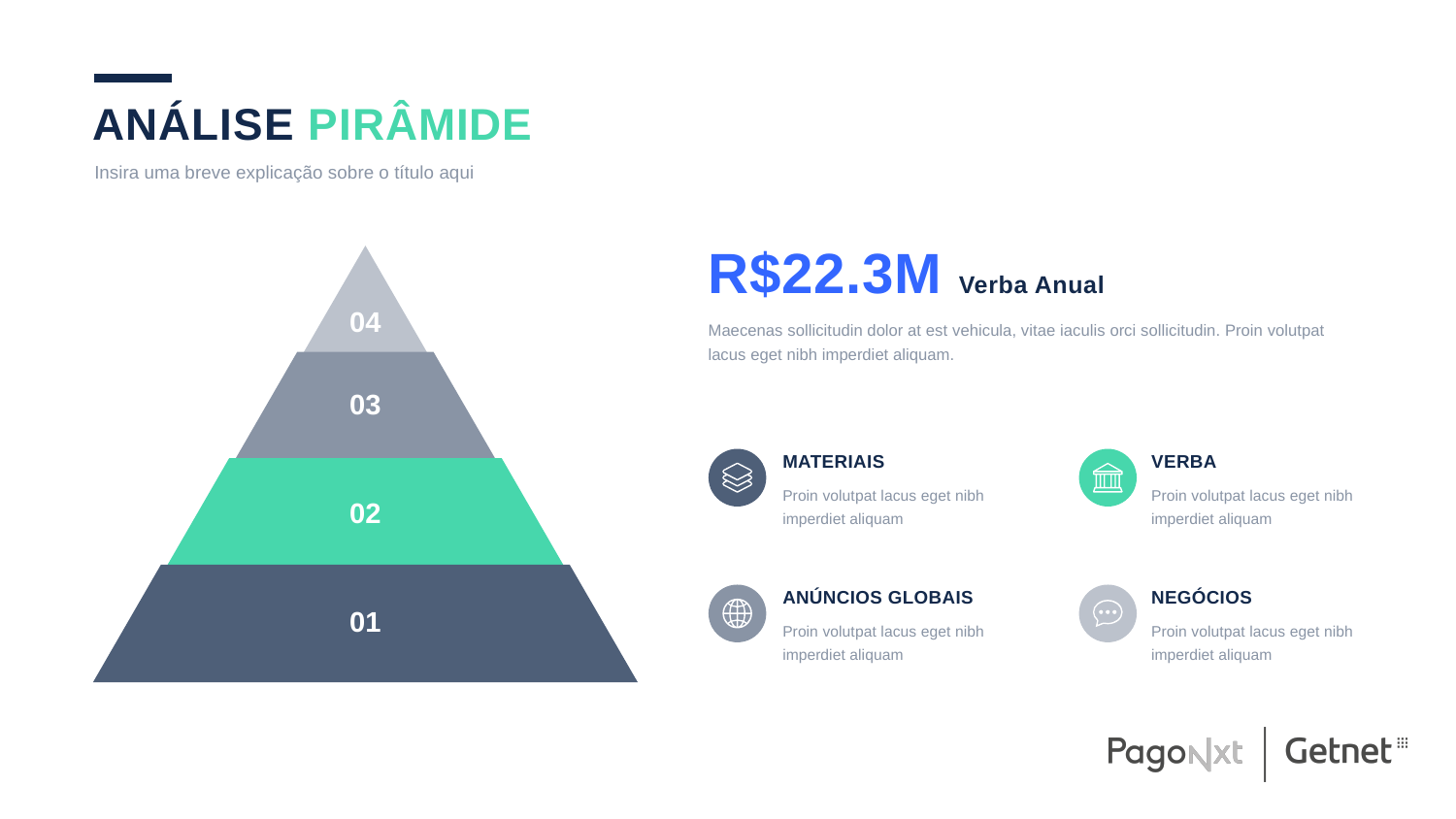

ANÁLISE PIRÂMIDE
Insira uma breve explicação sobre o título aqui
R$22.3M Verba Anual

04
Maecenas sollicitudin dolor at est vehicula, vitae iaculis orci sollicitudin. Proin volutpat lacus eget nibh imperdiet aliquam.

03

MATERIAIS
verba

Proin volutpat lacus eget nibh imperdiet aliquam
Proin volutpat lacus eget nibh imperdiet aliquam
02

Anúncios globais
negócios
01
Proin volutpat lacus eget nibh imperdiet aliquam
Proin volutpat lacus eget nibh imperdiet aliquam